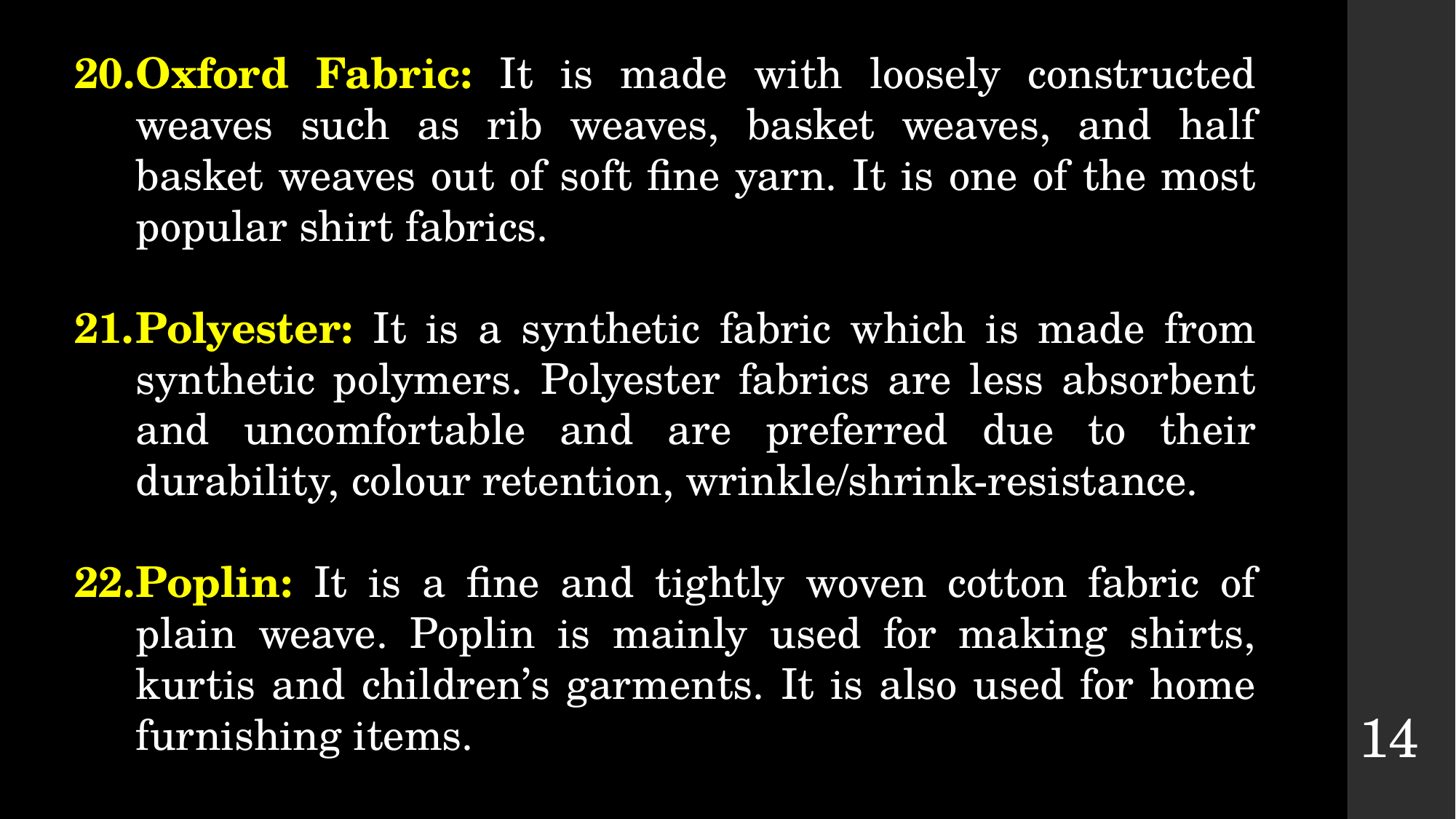

Oxford Fabric: It is made with loosely constructed weaves such as rib weaves, basket weaves, and half basket weaves out of soft fine yarn. It is one of the most popular shirt fabrics.

Polyester: It is a synthetic fabric which is made from synthetic polymers. Polyester fabrics are less absorbent and uncomfortable and are preferred due to their durability, colour retention, wrinkle/shrink-resistance.

Poplin: It is a fine and tightly woven cotton fabric of plain weave. Poplin is mainly used for making shirts, kurtis and children’s garments. It is also used for home furnishing items.
14